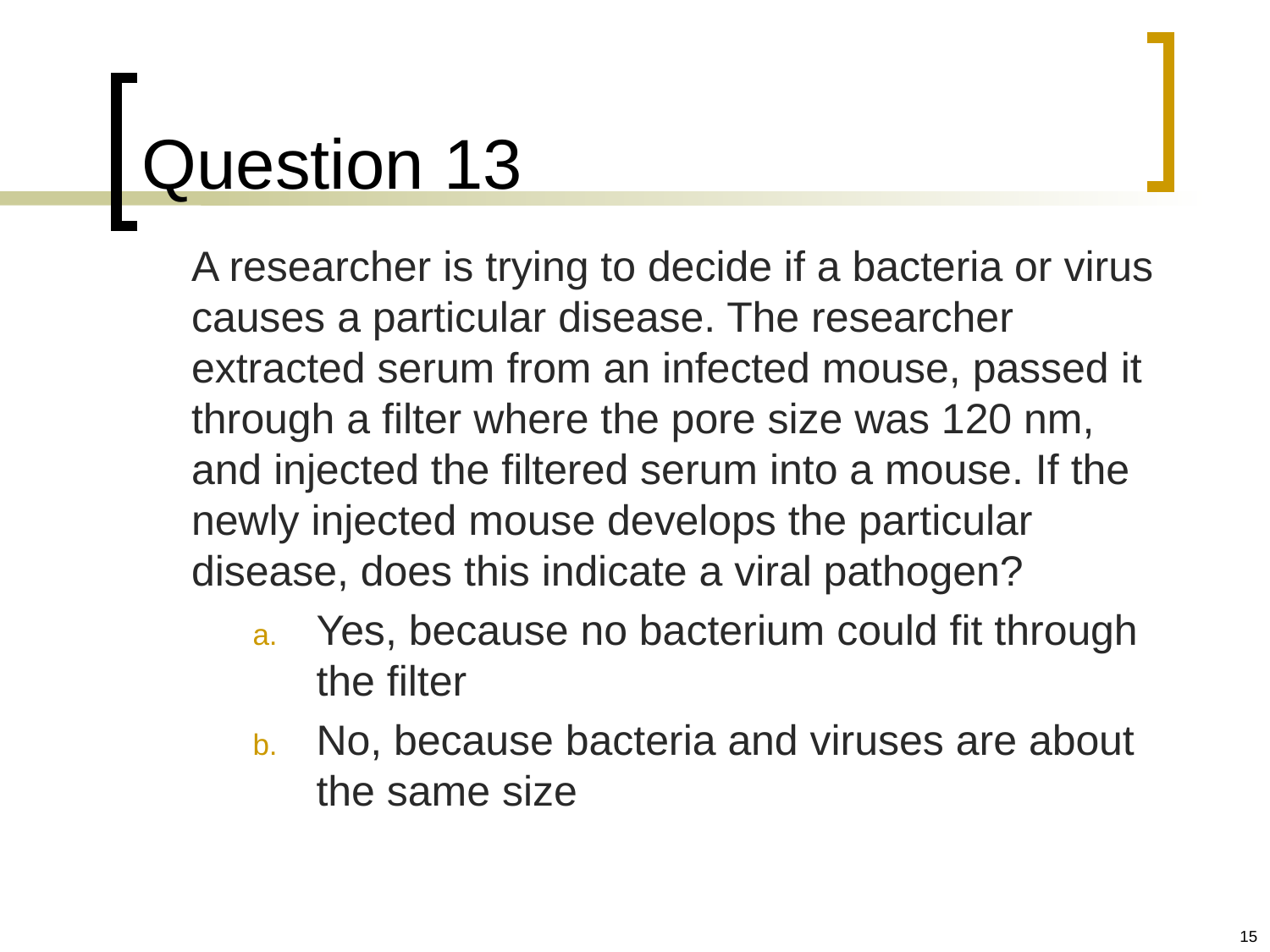

# Question 13
	A researcher is trying to decide if a bacteria or virus causes a particular disease. The researcher extracted serum from an infected mouse, passed it through a filter where the pore size was 120 nm, and injected the filtered serum into a mouse. If the newly injected mouse develops the particular disease, does this indicate a viral pathogen?
Yes, because no bacterium could fit through the filter
No, because bacteria and viruses are about the same size